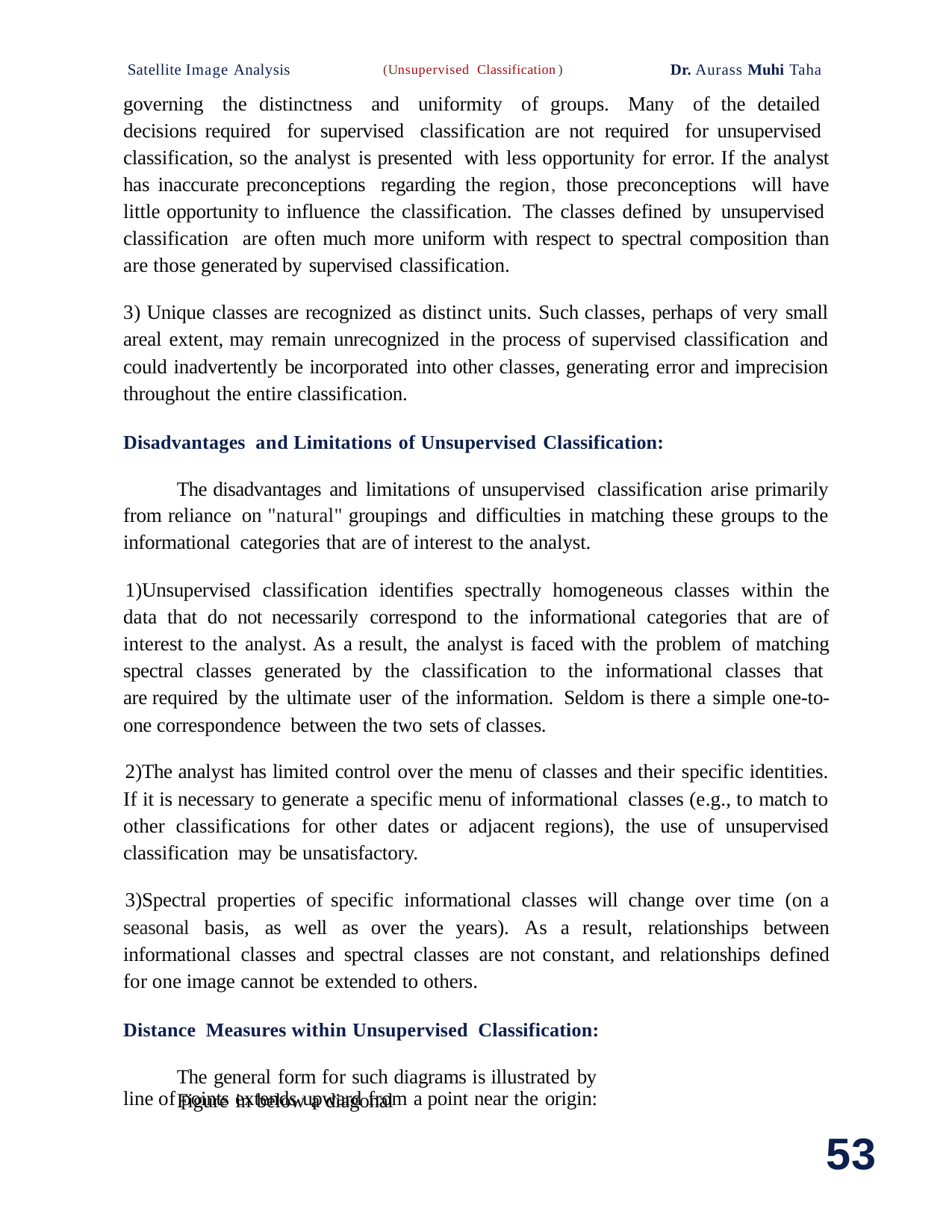

Satellite Image Analysis                      (Unsupervised  Classification)                       Dr. Aurass Muhi Taha

governing  the distinctness  and  uniformity  of groups.  Many  of the detailed  decisions required  for supervised  classification are not required  for unsupervised  classification, so the analyst is presented  with less opportunity for error. If the analyst has inaccurate preconceptions  regarding the region, those preconceptions  will have little opportunity to influence  the classification.  The classes defined  by  unsupervised  classification  are often much more uniform with respect to spectral composition than are those generated by supervised classification.

3) Unique classes are recognized as distinct units. Such classes, perhaps of very small areal extent, may remain unrecognized  in the process of supervised classification  and could inadvertently be incorporated into other classes, generating error and imprecision throughout the entire classification.

Disadvantages  and Limitations of Unsupervised Classification:

The disadvantages and limitations of unsupervised  classification arise primarily from reliance  on "natural" groupings  and  difficulties in matching these groups to the informational  categories that are of interest to the analyst.

Unsupervised  classification  identifies  spectrally  homogeneous  classes  within  the data  that  do  not  necessarily  correspond  to  the  informational  categories  that  are  of interest to the analyst. As a result, the analyst is faced with the problem  of matching spectral  classes  generated  by  the  classification  to  the  informational  classes  that  are required  by the ultimate user  of the information.  Seldom is there a simple one-to-one correspondence  between the two sets of classes.

The analyst has limited control over the menu of classes and their specific identities. If it is necessary to generate a specific menu of informational  classes (e.g., to match to other  classifications  for  other  dates  or  adjacent  regions),  the  use  of  unsupervised classification  may be unsatisfactory.

Spectral  properties  of specific  informational  classes  will  change  over time  (on a seasonal   basis,   as  well   as  over  the  years).   As  a  result,   relationships   between informational  classes  and  spectral  classes  are not constant, and  relationships  defined for one image cannot be extended to others.

Distance  Measures within Unsupervised  Classification:

The general form for such diagrams is illustrated by Figure in below a diagonal
line of points extends upward from a point near the origin:
53